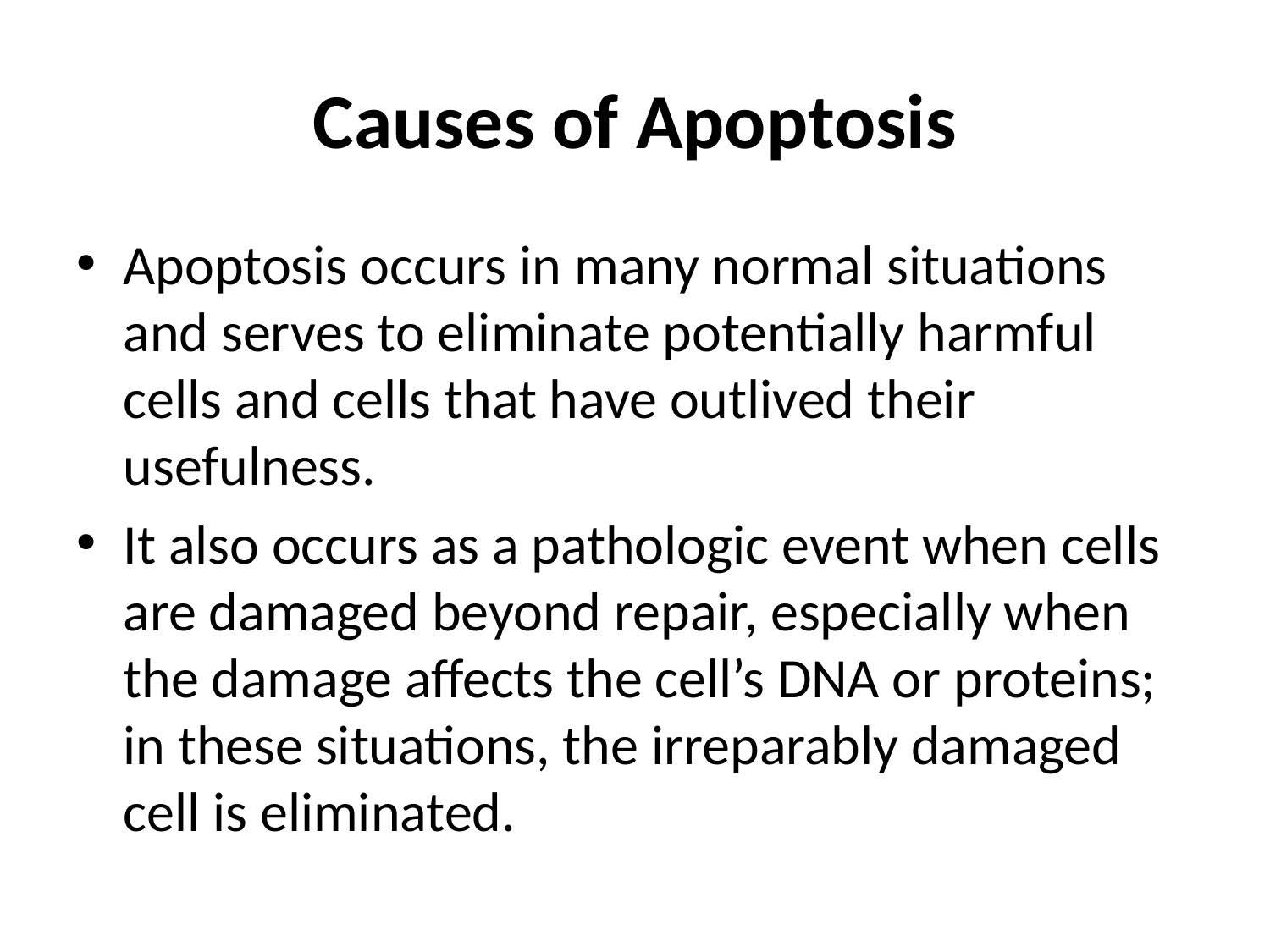

# Causes of Apoptosis
Apoptosis occurs in many normal situations and serves to eliminate potentially harmful cells and cells that have outlived their usefulness.
It also occurs as a pathologic event when cells are damaged beyond repair, especially when the damage affects the cell’s DNA or proteins; in these situations, the irreparably damaged cell is eliminated.